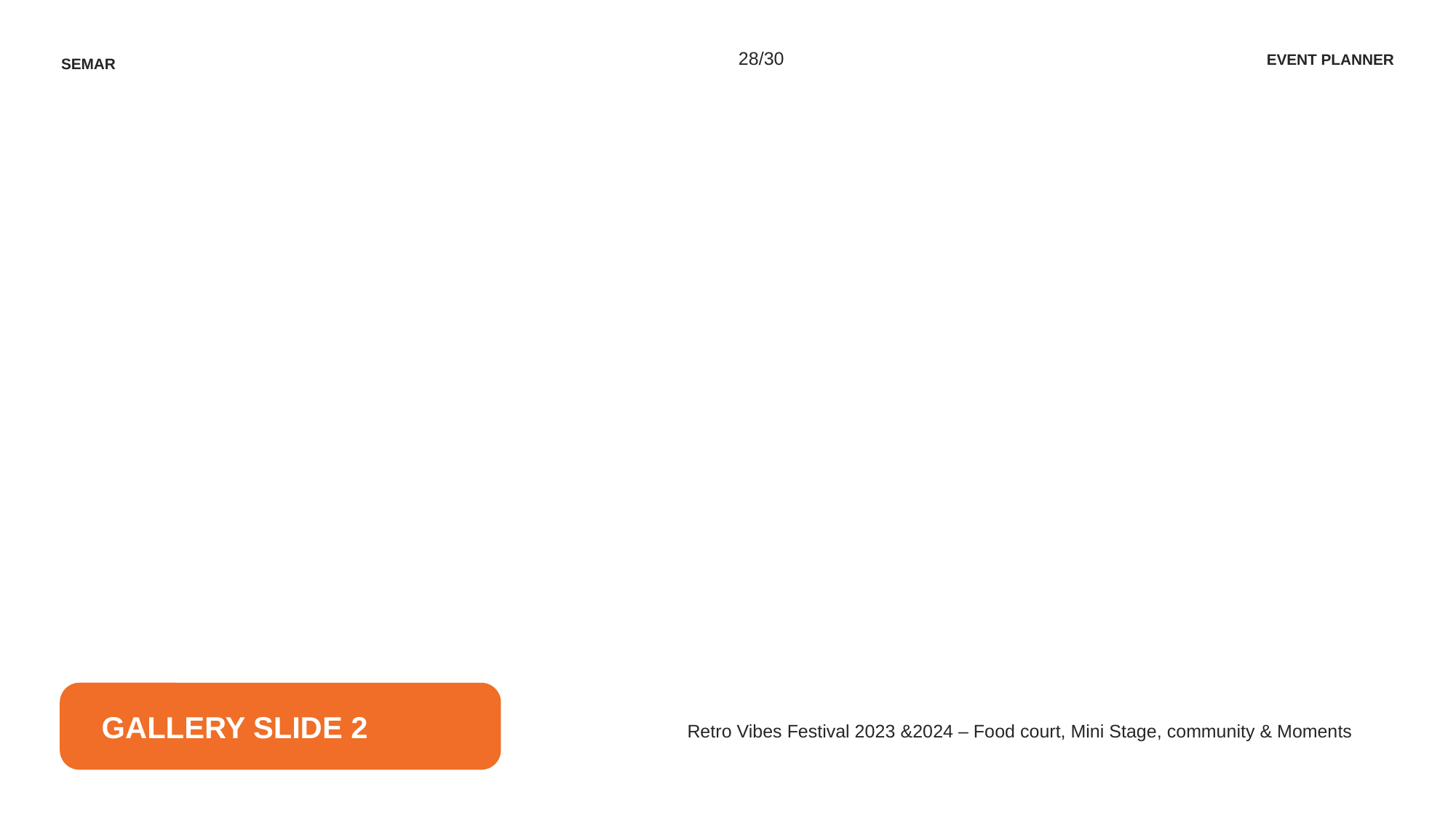

28/30
SEMAR

GALLERY SLIDE 2
Retro Vibes Festival 2023 &2024 – Food court, Mini Stage, community & Moments